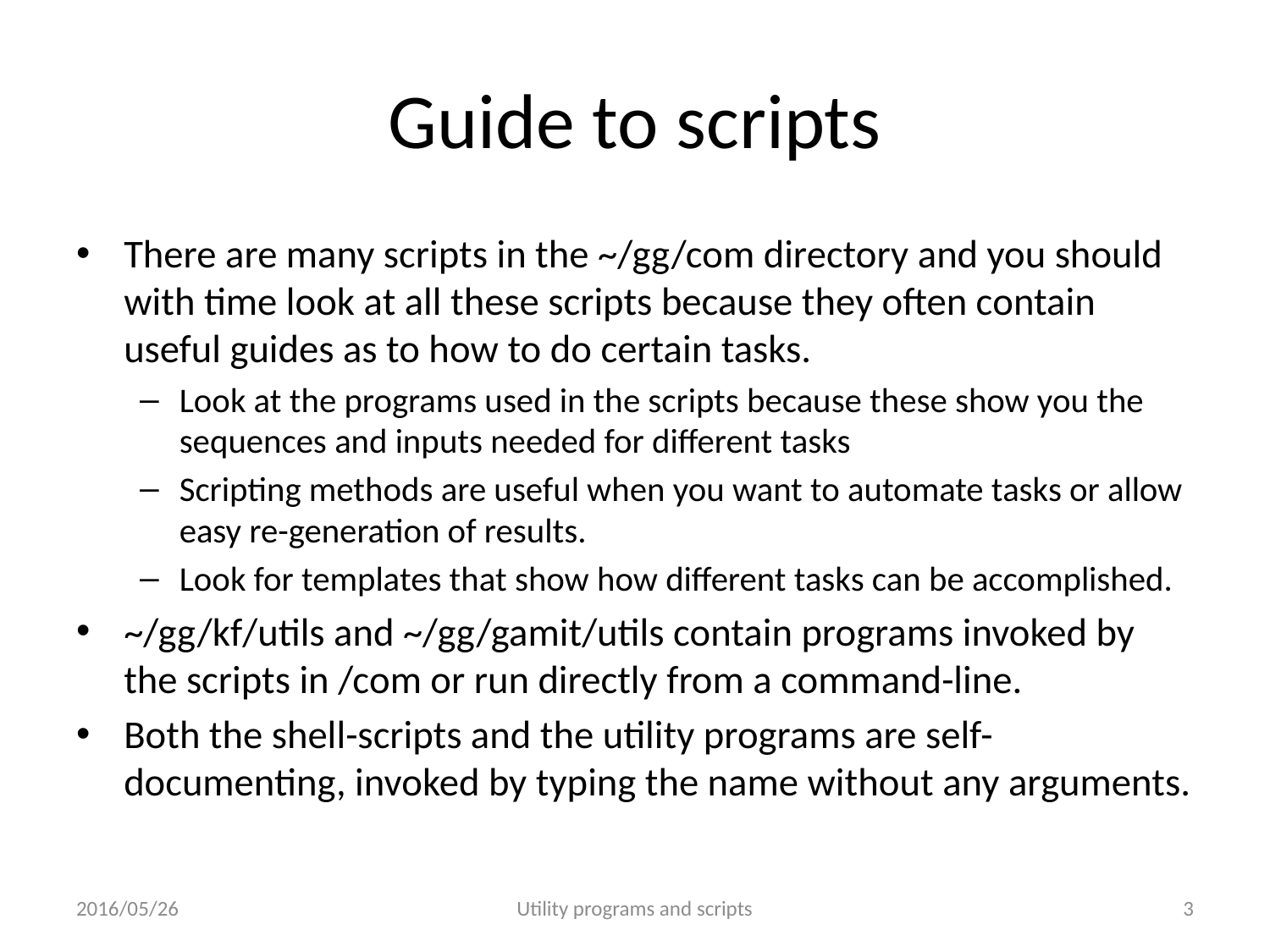

# Guide to scripts
There are many scripts in the ~/gg/com directory and you should with time look at all these scripts because they often contain useful guides as to how to do certain tasks.
Look at the programs used in the scripts because these show you the sequences and inputs needed for different tasks
Scripting methods are useful when you want to automate tasks or allow easy re-generation of results.
Look for templates that show how different tasks can be accomplished.
~/gg/kf/utils and ~/gg/gamit/utils contain programs invoked by the scripts in /com or run directly from a command-line.
Both the shell-scripts and the utility programs are self-documenting, invoked by typing the name without any arguments.

2016/05/26
Utility programs and scripts
3